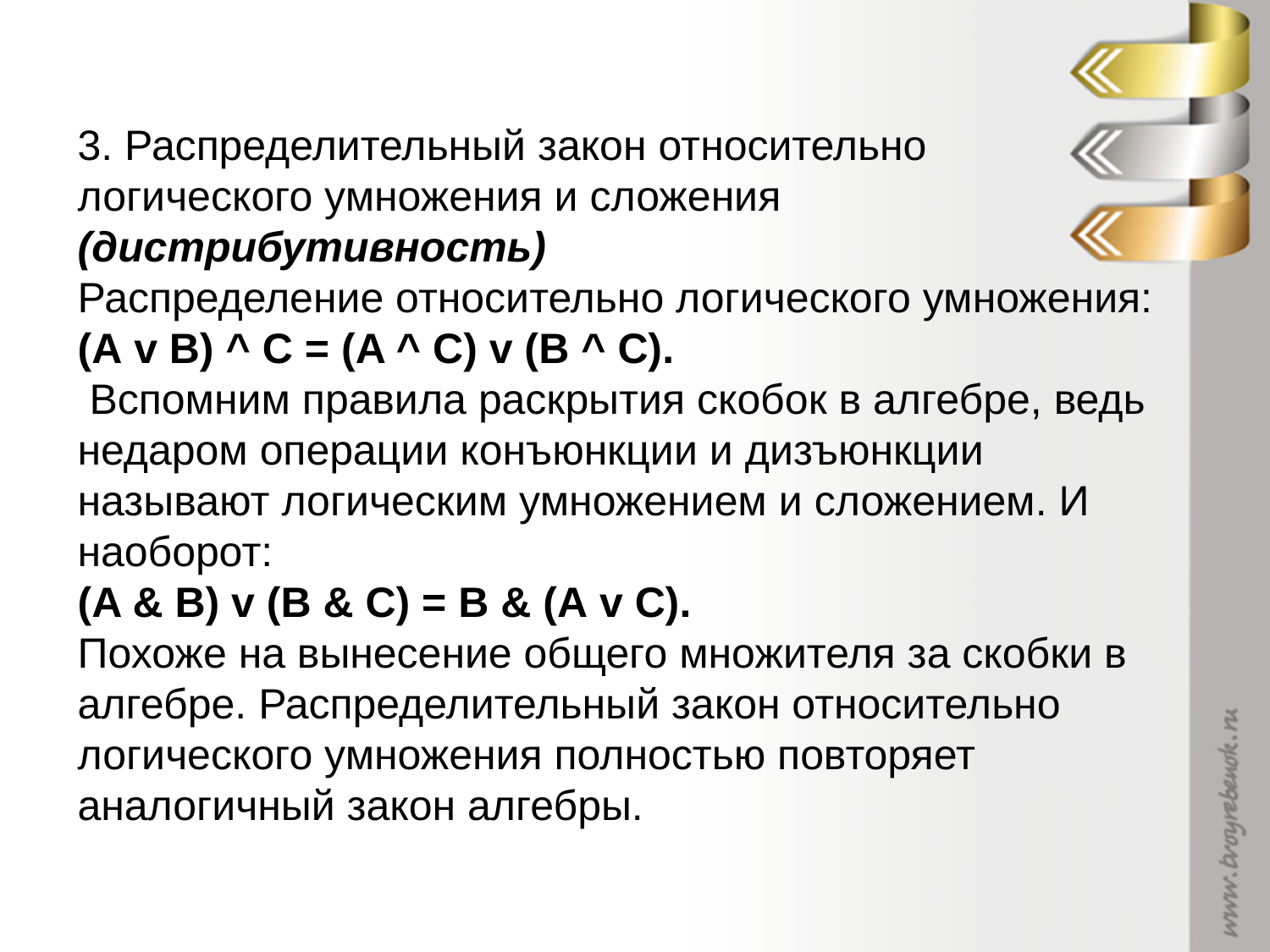

3. Распределительный закон относительно логического умножения и сложения (дистрибутивность)
Распределение относительно логического умножения:
(А v В) ^ C = (A ^ C) v (В ^ C).
 Вспомним правила раскрытия скобок в алгебре, ведь недаром операции конъюнкции и дизъюнкции называют логическим умножением и сложением. И наоборот:
(A & B) v (В & C) = В & (А v C).
Похоже на вынесение общего множителя за скобки в алгебре. Распределительный закон относительно логического умножения полностью повторяет аналогичный закон алгебры.